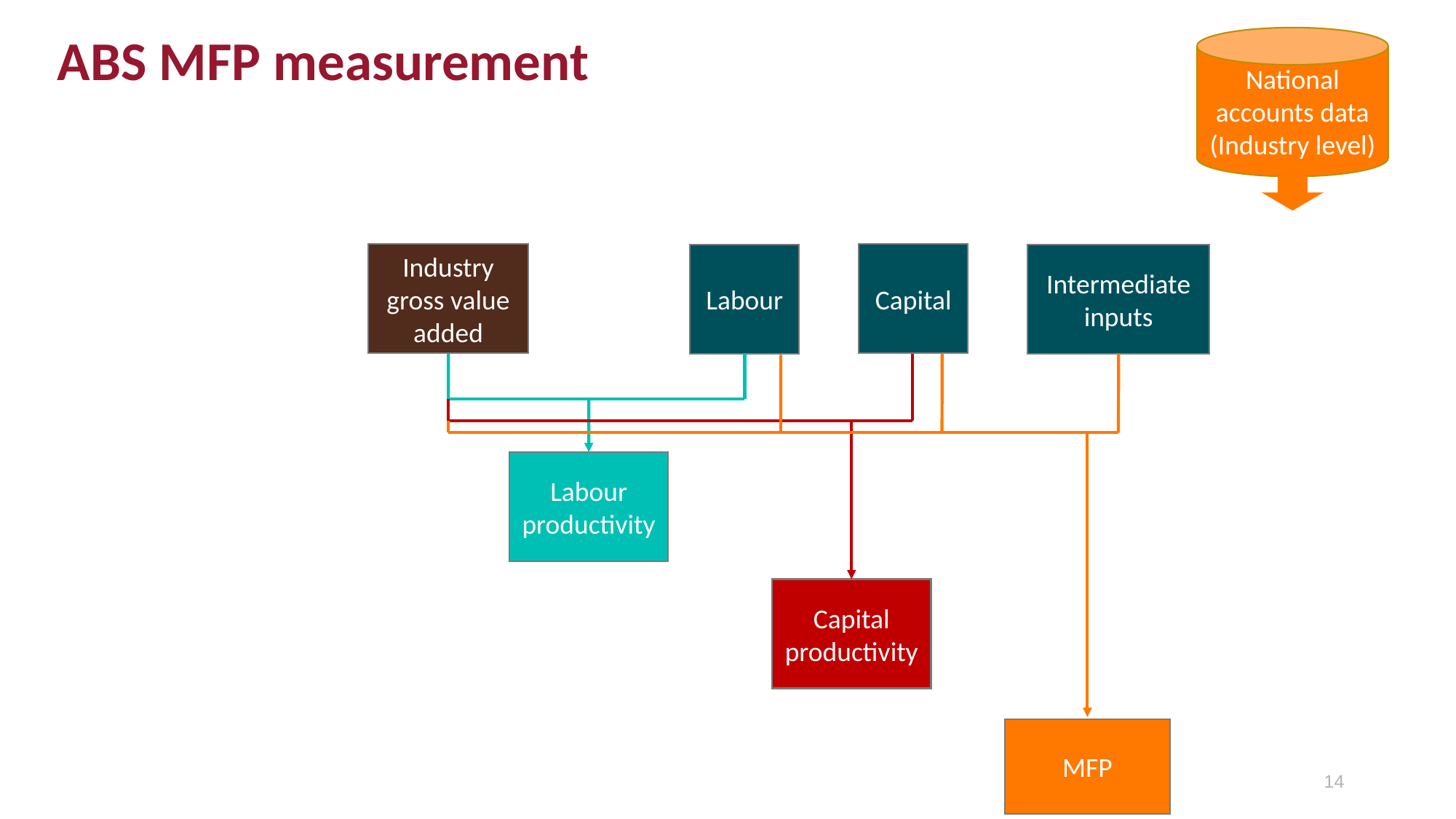

ABS MFP measurement
National accounts data
(Industry level)

Industry gross value added
Capital
Labour
Intermediate inputs
Labour productivity
Capital productivity
MFP
14